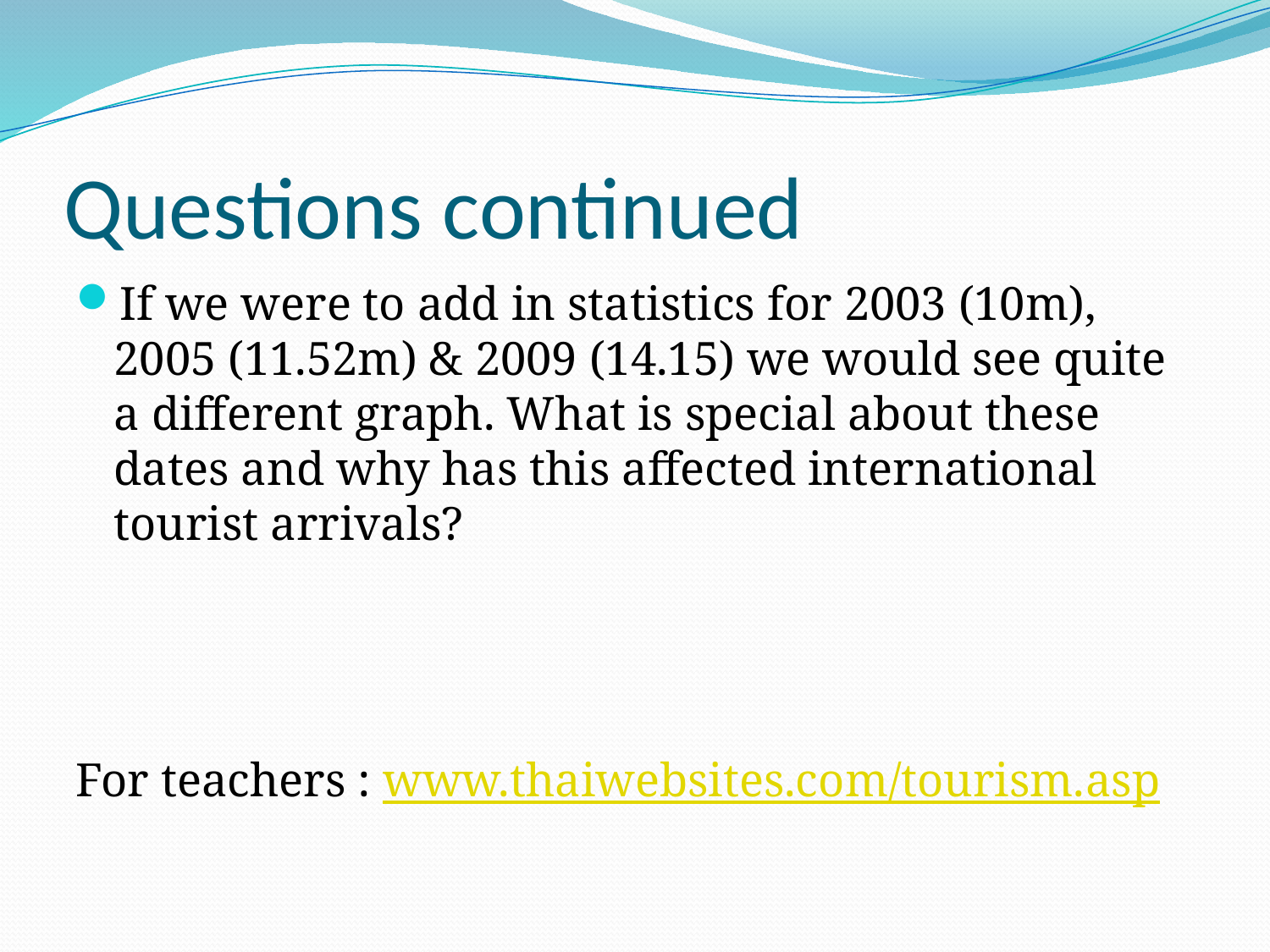

# Questions continued
If we were to add in statistics for 2003 (10m), 2005 (11.52m) & 2009 (14.15) we would see quite a different graph. What is special about these dates and why has this affected international tourist arrivals?

For teachers : www.thaiwebsites.com/tourism.asp